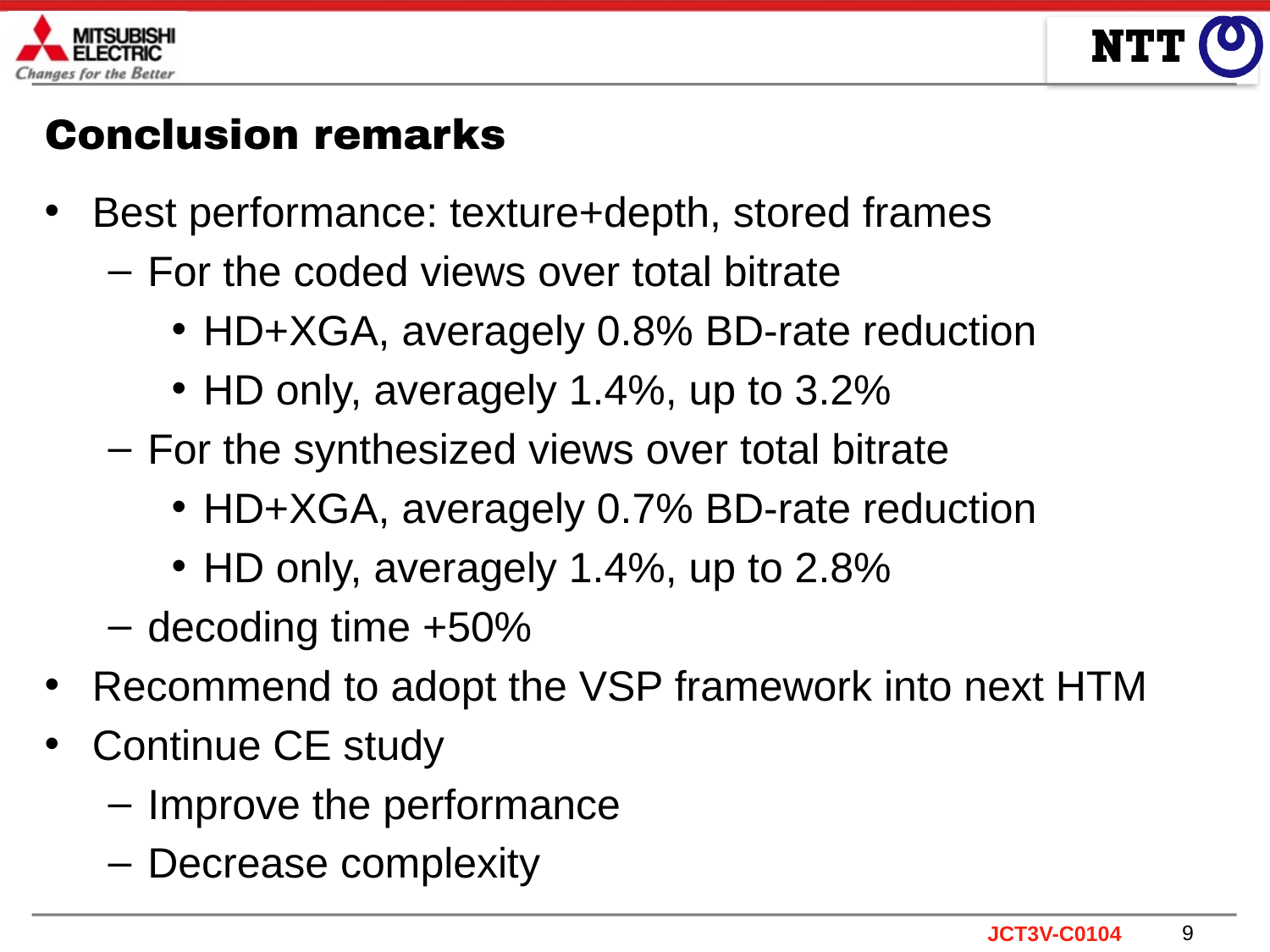

# Conclusion remarks
Best performance: texture+depth, stored frames
For the coded views over total bitrate
HD+XGA, averagely 0.8% BD-rate reduction
HD only, averagely 1.4%, up to 3.2%
For the synthesized views over total bitrate
HD+XGA, averagely 0.7% BD-rate reduction
HD only, averagely 1.4%, up to 2.8%
decoding time +50%
Recommend to adopt the VSP framework into next HTM
Continue CE study
Improve the performance
Decrease complexity
9
JCT3V-C0104